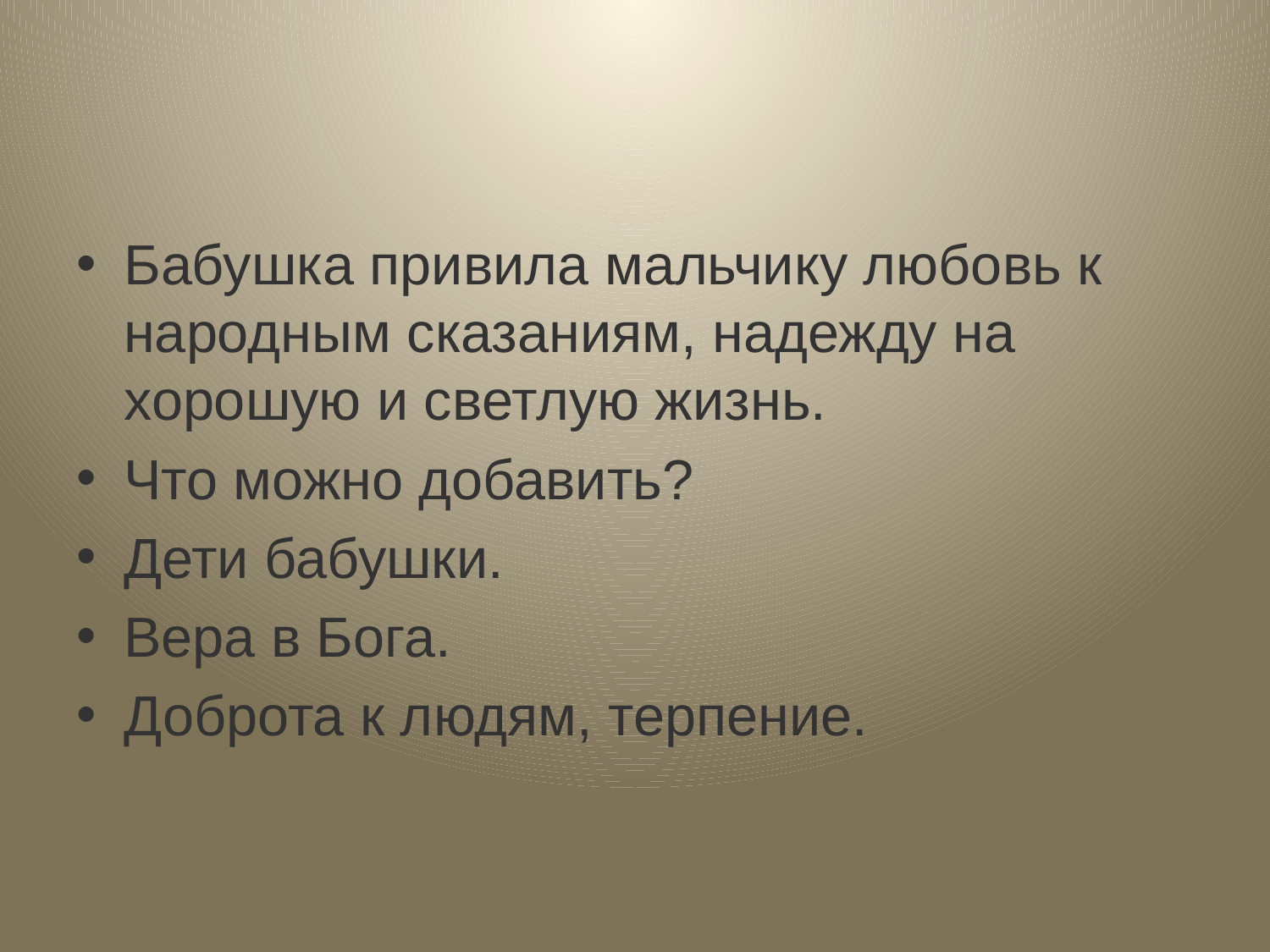

#
Бабушка привила мальчику любовь к народным сказаниям, надежду на хорошую и светлую жизнь.
Что можно добавить?
Дети бабушки.
Вера в Бога.
Доброта к людям, терпение.